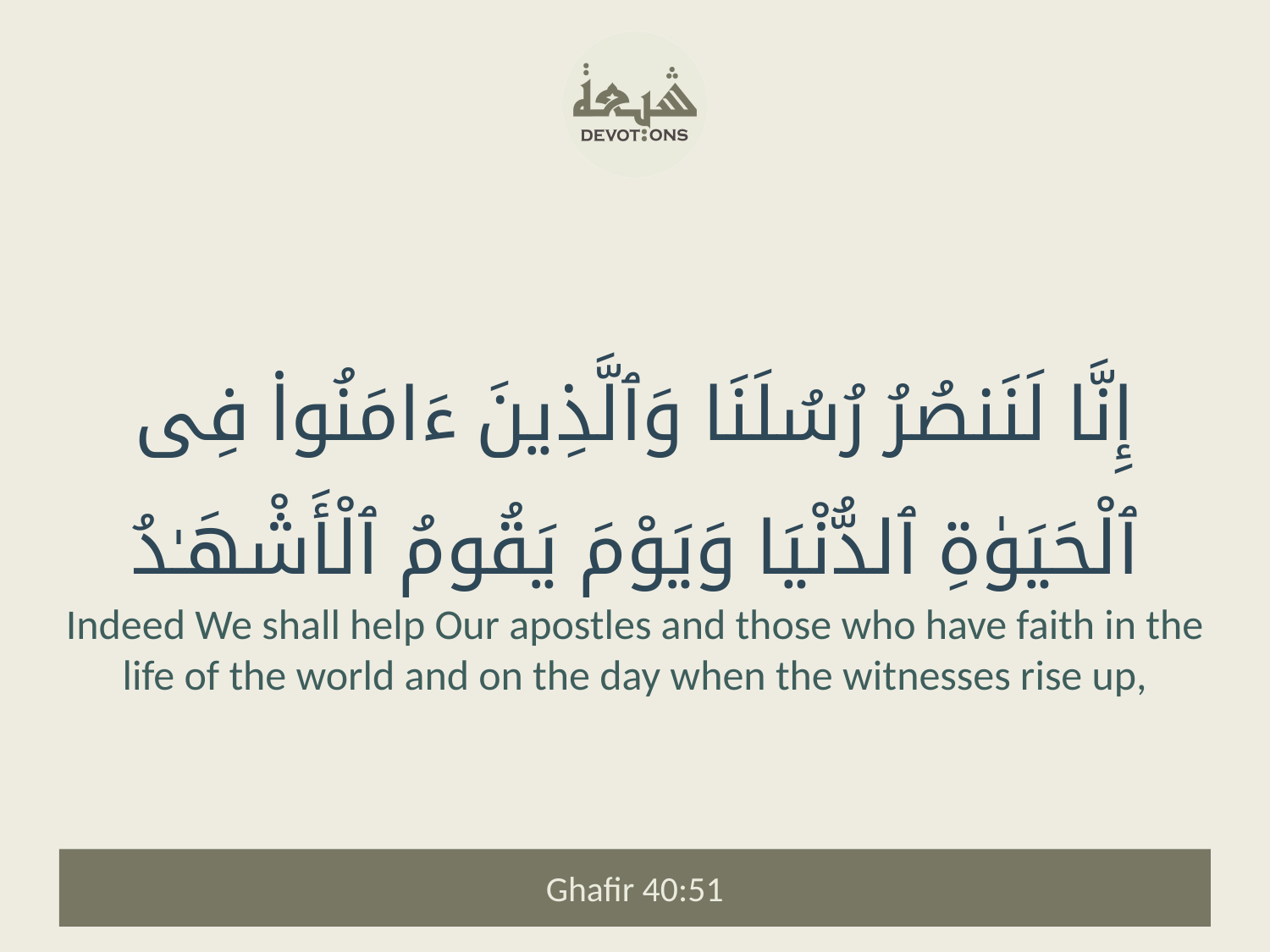

إِنَّا لَنَنصُرُ رُسُلَنَا وَٱلَّذِينَ ءَامَنُوا۟ فِى ٱلْحَيَوٰةِ ٱلدُّنْيَا وَيَوْمَ يَقُومُ ٱلْأَشْهَـٰدُ
Indeed We shall help Our apostles and those who have faith in the life of the world and on the day when the witnesses rise up,
Ghafir 40:51